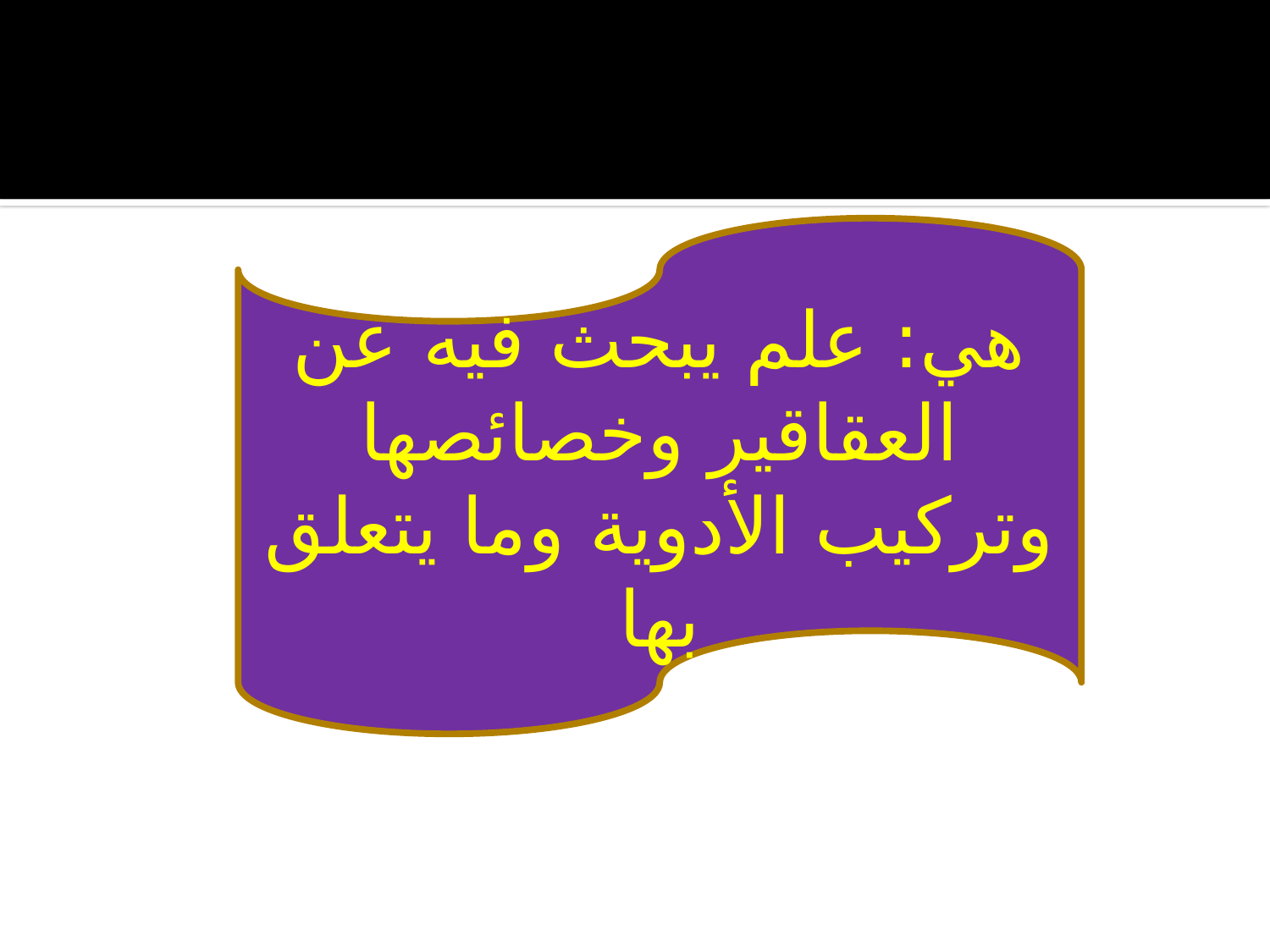

هي: علم يبحث فيه عن العقاقير وخصائصها وتركيب الأدوية وما يتعلق بها